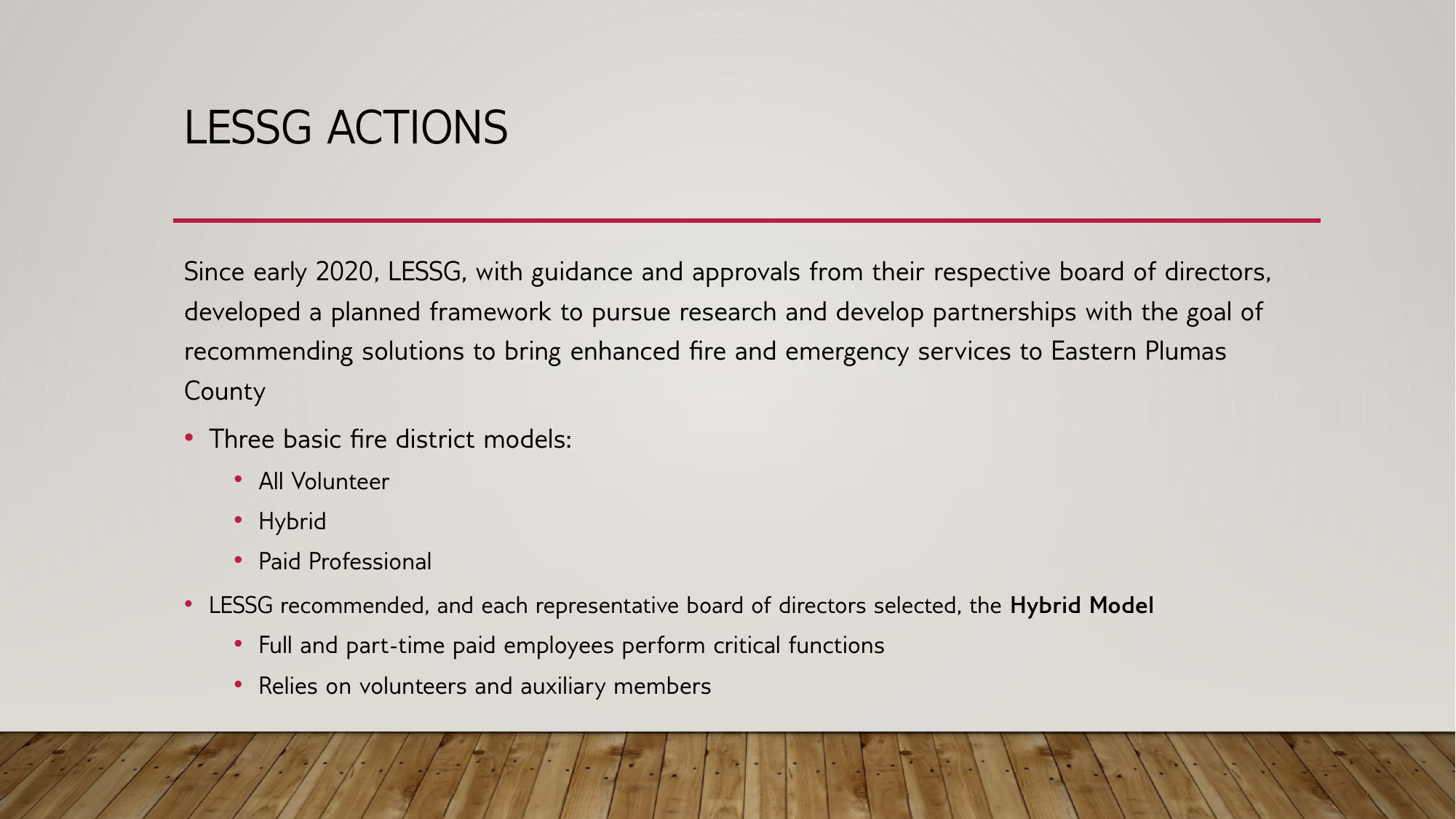

# LESSG Actions
Since early 2020, LESSG, with guidance and approvals from their respective board of directors, developed a planned framework to pursue research and develop partnerships with the goal of recommending solutions to bring enhanced fire and emergency services to Eastern Plumas County
Three basic fire district models:
All Volunteer
Hybrid
Paid Professional
LESSG recommended, and each representative board of directors selected, the Hybrid Model
Full and part-time paid employees perform critical functions
Relies on volunteers and auxiliary members